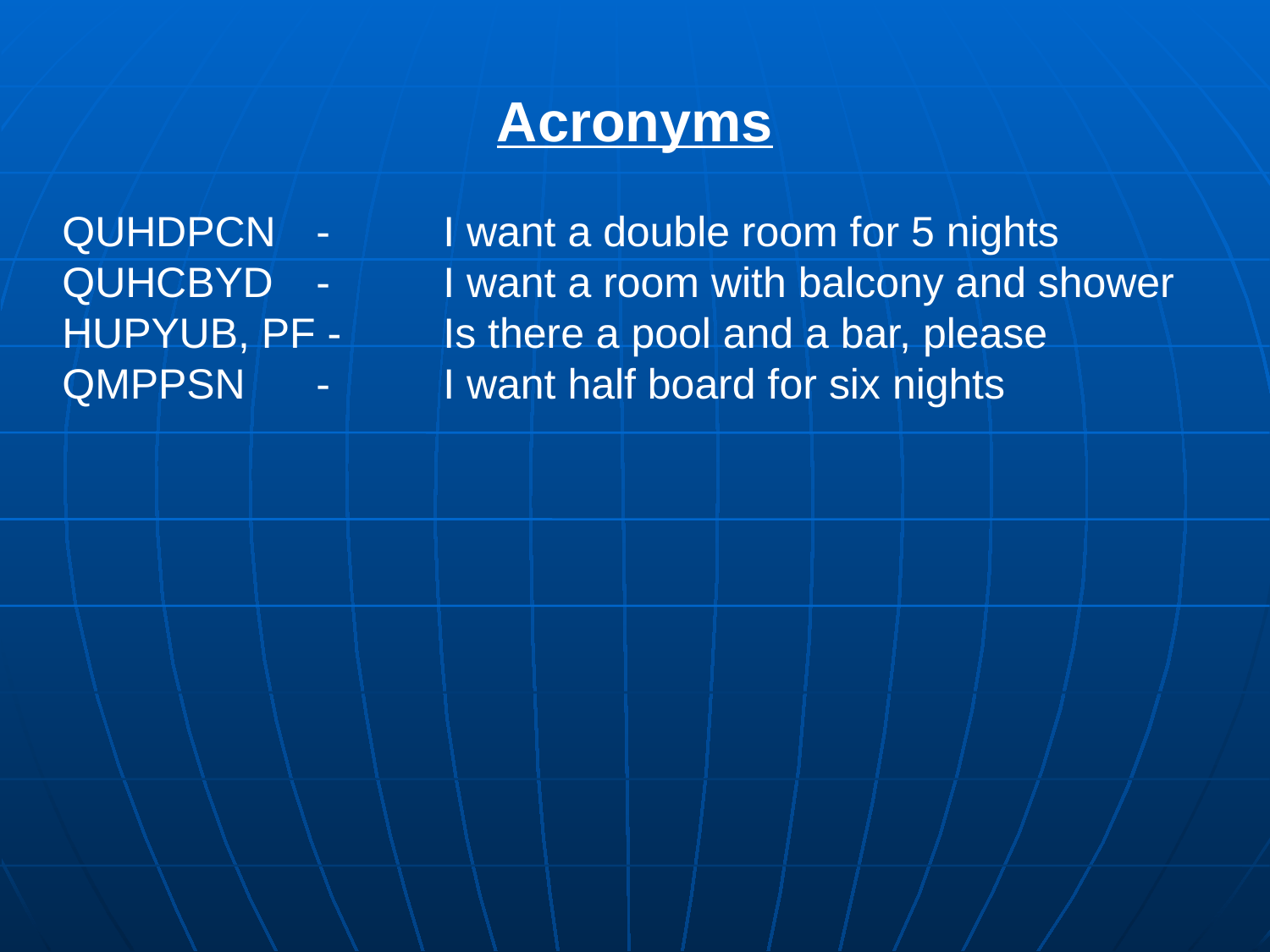

Acronyms

QUHDPCN	-	I want a double room for 5 nights
QUHCBYD	-	I want a room with balcony and shower
HUPYUB, PF - 	Is there a pool and a bar, please
QMPPSN	-	I want half board for six nights